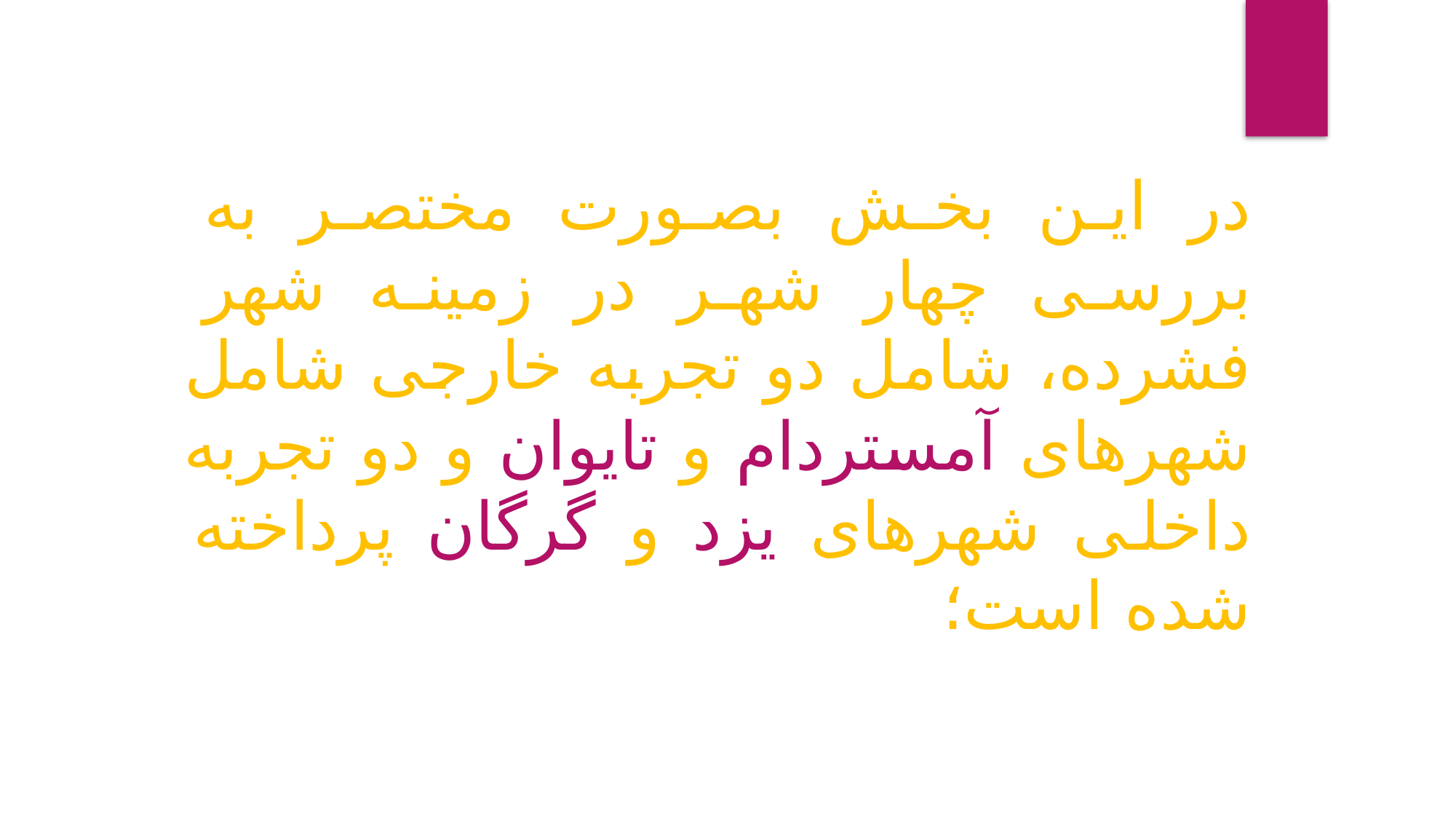

در این بخش بصورت مختصر به بررسی چهار شهر در زمینه شهر فشرده، شامل دو تجربه خارجی شامل شهرهای آمستردام و تایوان و دو تجربه داخلی شهرهای یزد و گرگان پرداخته شده است؛